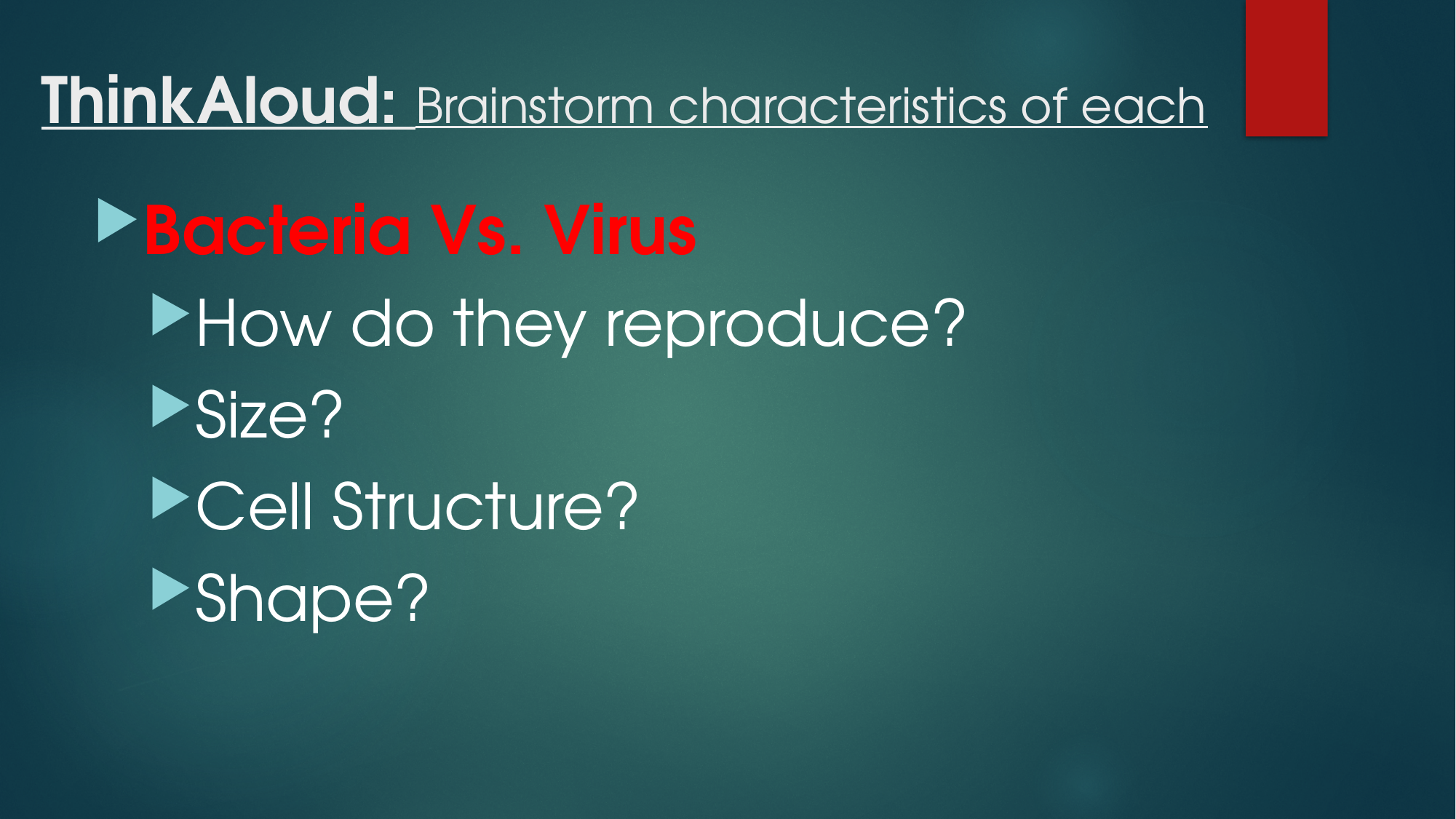

# ThinkAloud: Brainstorm characteristics of each
Bacteria Vs. Virus
How do they reproduce?
Size?
Cell Structure?
Shape?